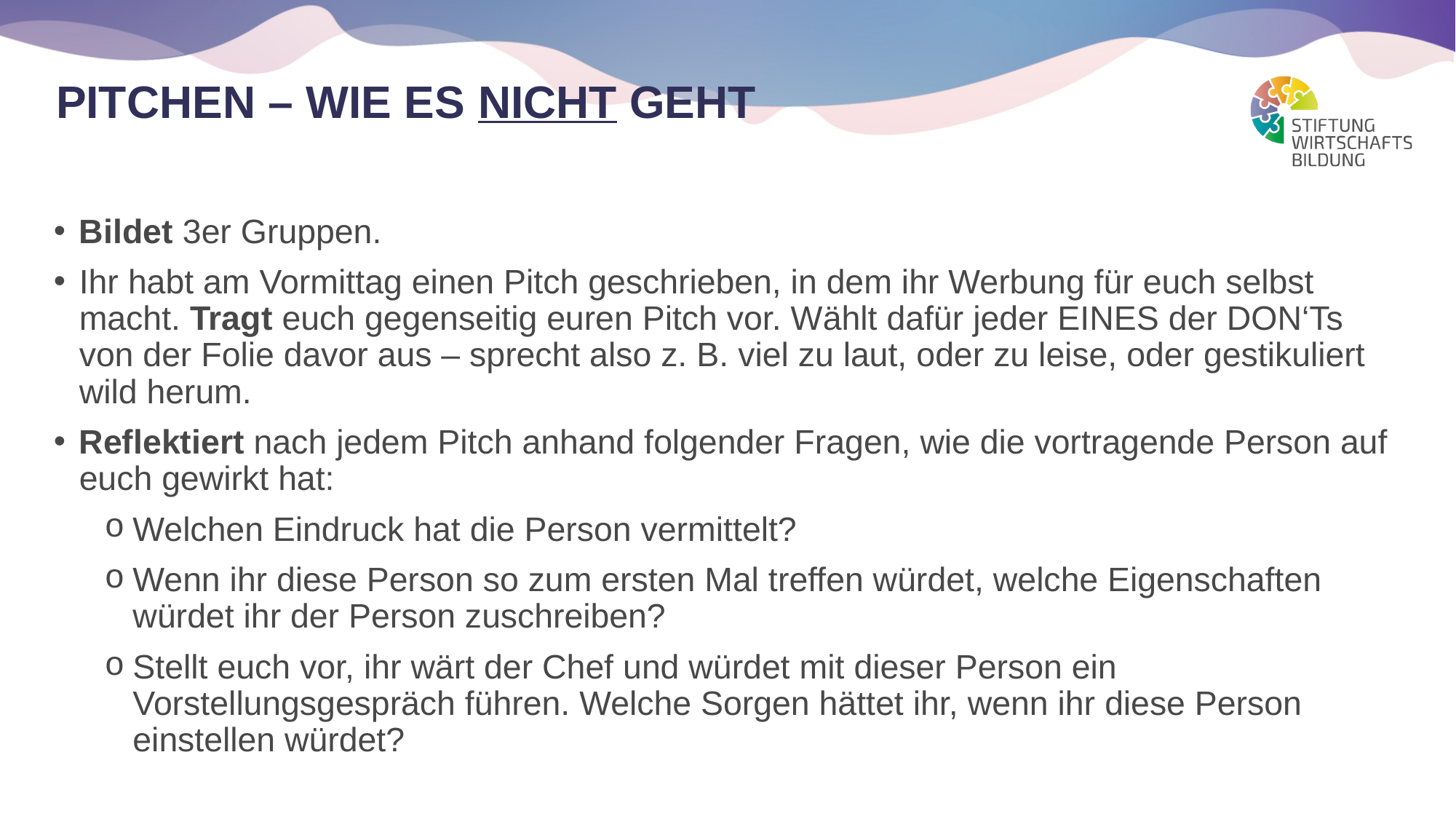

# Pitchen – Wie es NICHT geht
Bildet 3er Gruppen.
Ihr habt am Vormittag einen Pitch geschrieben, in dem ihr Werbung für euch selbst macht. Tragt euch gegenseitig euren Pitch vor. Wählt dafür jeder EINES der DON‘Ts von der Folie davor aus – sprecht also z. B. viel zu laut, oder zu leise, oder gestikuliert wild herum.
Reflektiert nach jedem Pitch anhand folgender Fragen, wie die vortragende Person auf euch gewirkt hat:
Welchen Eindruck hat die Person vermittelt?
Wenn ihr diese Person so zum ersten Mal treffen würdet, welche Eigenschaften würdet ihr der Person zuschreiben?
Stellt euch vor, ihr wärt der Chef und würdet mit dieser Person ein Vorstellungsgespräch führen. Welche Sorgen hättet ihr, wenn ihr diese Person einstellen würdet?